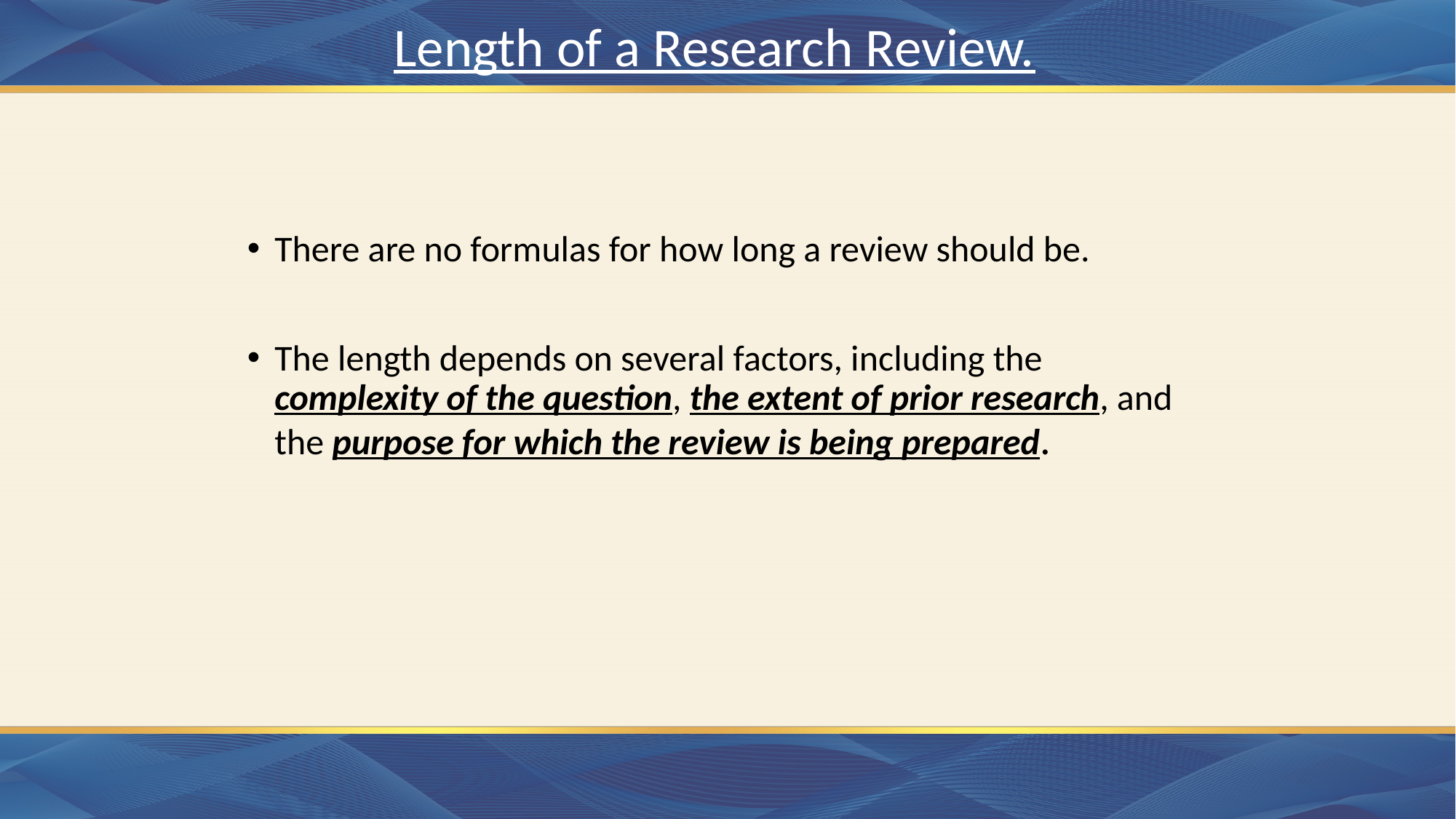

# Length of a Research Review.
There are no formulas for how long a review should be.

The length depends on several factors, including the complexity of the question, the extent of prior research, and the purpose for which the review is being prepared.